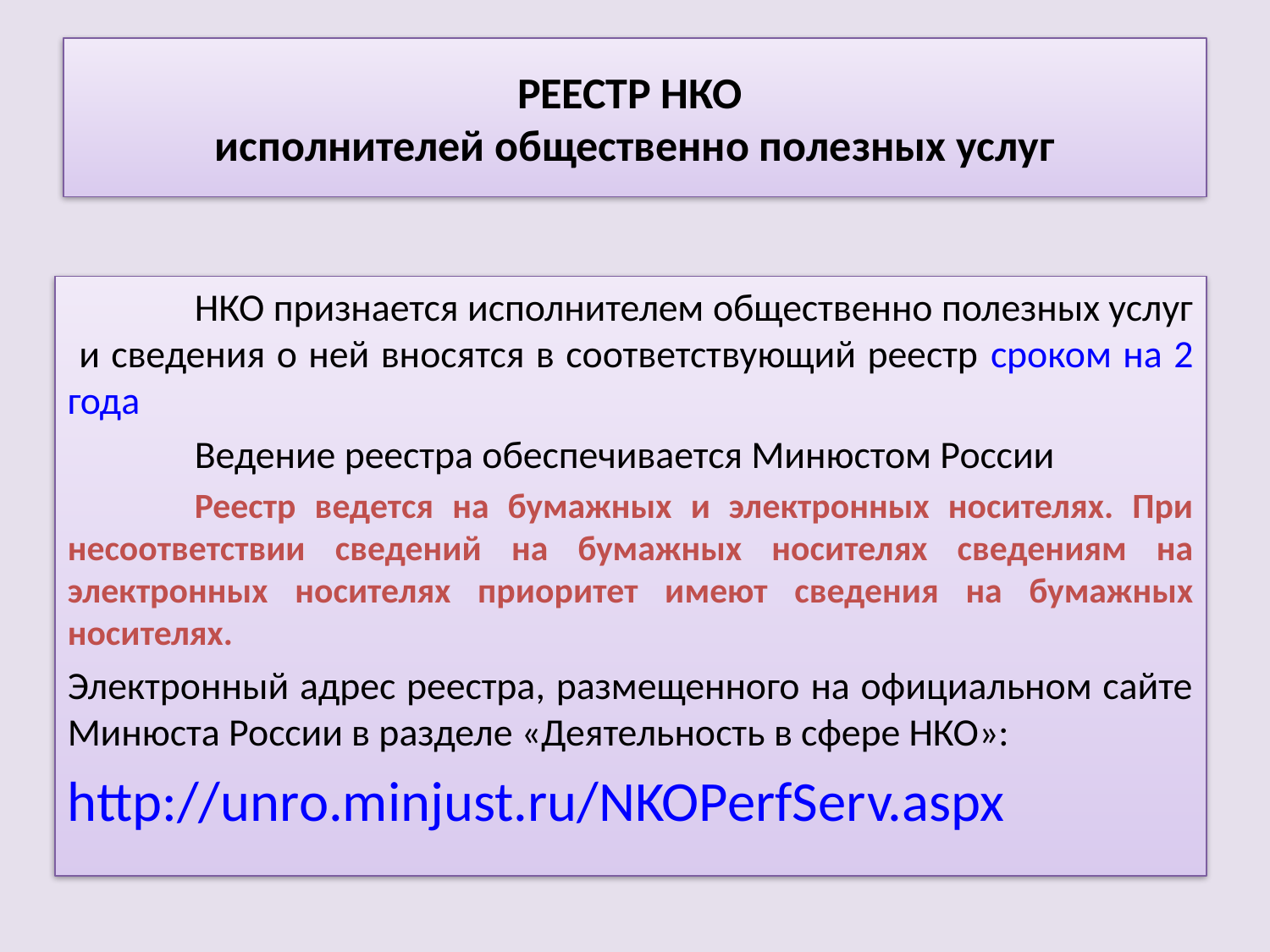

# РЕЕСТР НКО исполнителей общественно полезных услуг
	НКО признается исполнителем общественно полезных услуг  и сведения о ней вносятся в соответствующий реестр сроком на 2 года
	Ведение реестра обеспечивается Минюстом России
	Реестр ведется на бумажных и электронных носителях. При несоответствии сведений на бумажных носителях сведениям на электронных носителях приоритет имеют сведения на бумажных носителях.
Электронный адрес реестра, размещенного на официальном сайте Минюста России в разделе «Деятельность в сфере НКО»:
http://unro.minjust.ru/NKOPerfServ.aspx